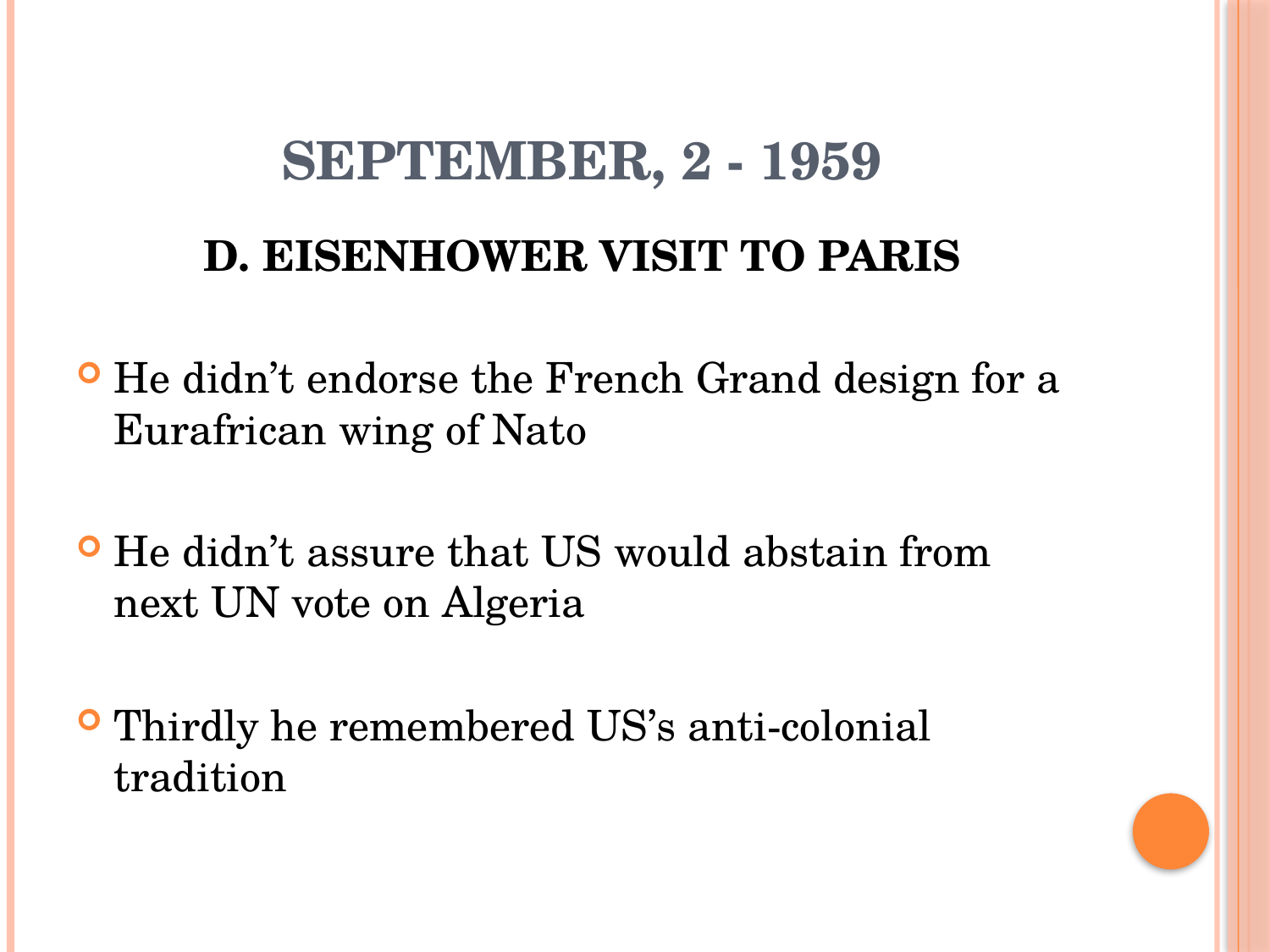

# SEPTEMBER, 2 - 1959
D. EISENHOWER VISIT TO PARIS

He didn’t endorse the French Grand design for a Eurafrican wing of Nato

He didn’t assure that US would abstain from next UN vote on Algeria

Thirdly he remembered US’s anti-colonial tradition